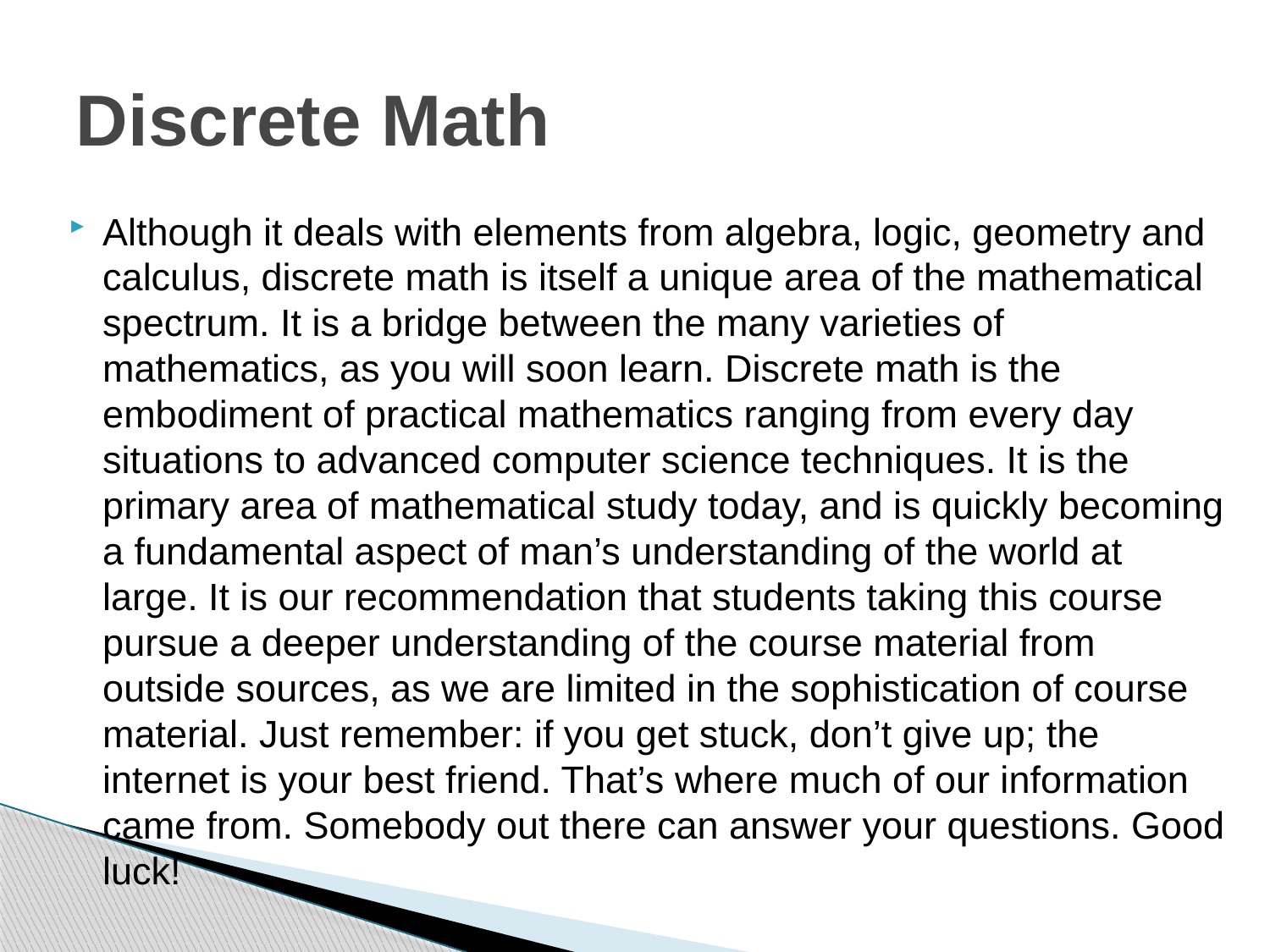

# Discrete Math
Although it deals with elements from algebra, logic, geometry and calculus, discrete math is itself a unique area of the mathematical spectrum. It is a bridge between the many varieties of mathematics, as you will soon learn. Discrete math is the embodiment of practical mathematics ranging from every day situations to advanced computer science techniques. It is the primary area of mathematical study today, and is quickly becoming a fundamental aspect of man’s understanding of the world at large. It is our recommendation that students taking this course pursue a deeper understanding of the course material from outside sources, as we are limited in the sophistication of course material. Just remember: if you get stuck, don’t give up; the internet is your best friend. That’s where much of our information came from. Somebody out there can answer your questions. Good luck!